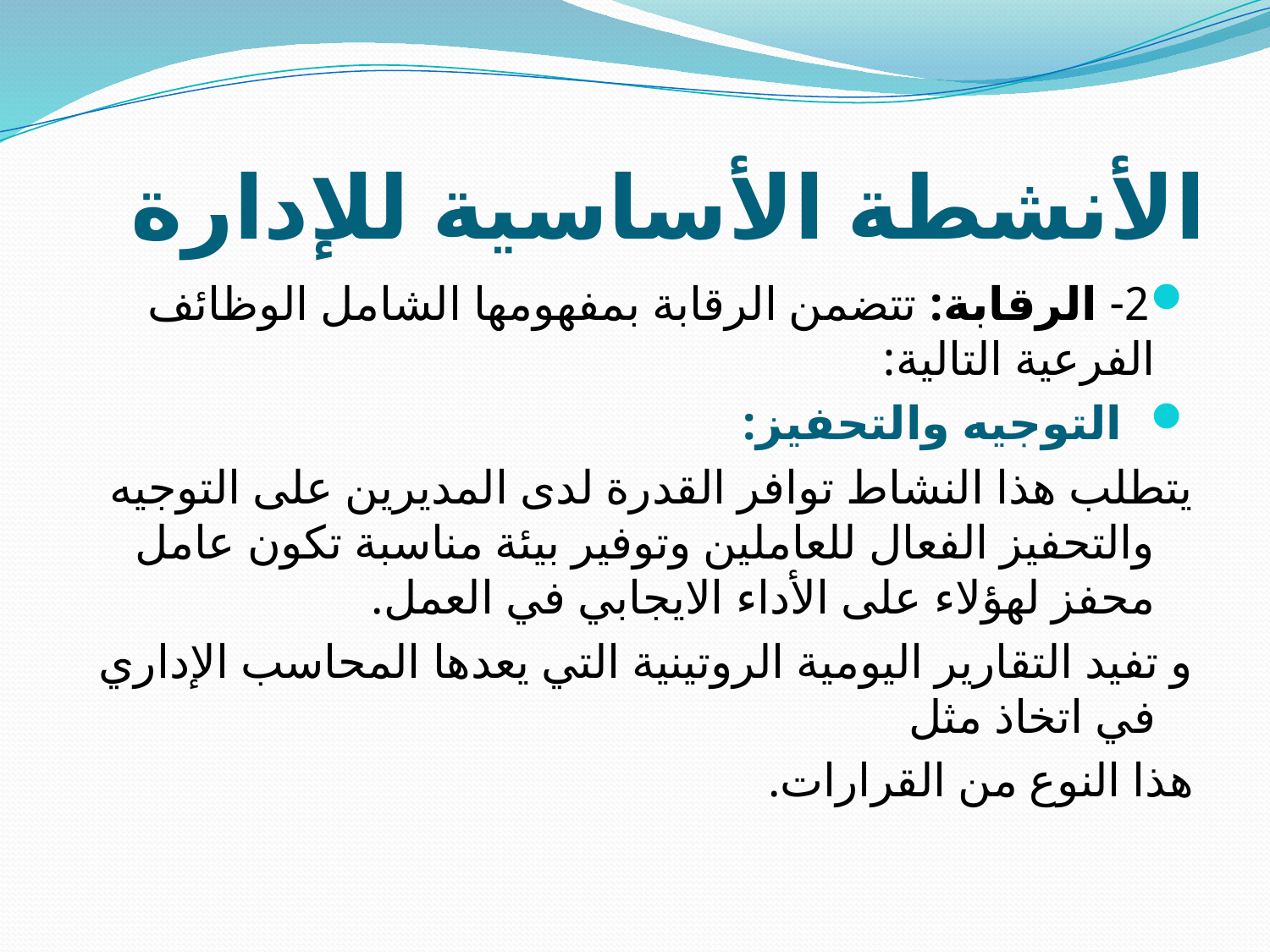

# الأنشطة الأساسية للإدارة
2- الرقابة: تتضمن الرقابة بمفهومها الشامل الوظائف الفرعية التالية:
التوجيه والتحفيز:
يتطلب هذا النشاط توافر القدرة لدى المديرين على التوجيه والتحفيز الفعال للعاملين وتوفير بيئة مناسبة تكون عامل محفز لهؤلاء على الأداء الايجابي في العمل.
و تفيد التقارير اليومية الروتينية التي يعدها المحاسب الإداري في اتخاذ مثل
هذا النوع من القرارات.